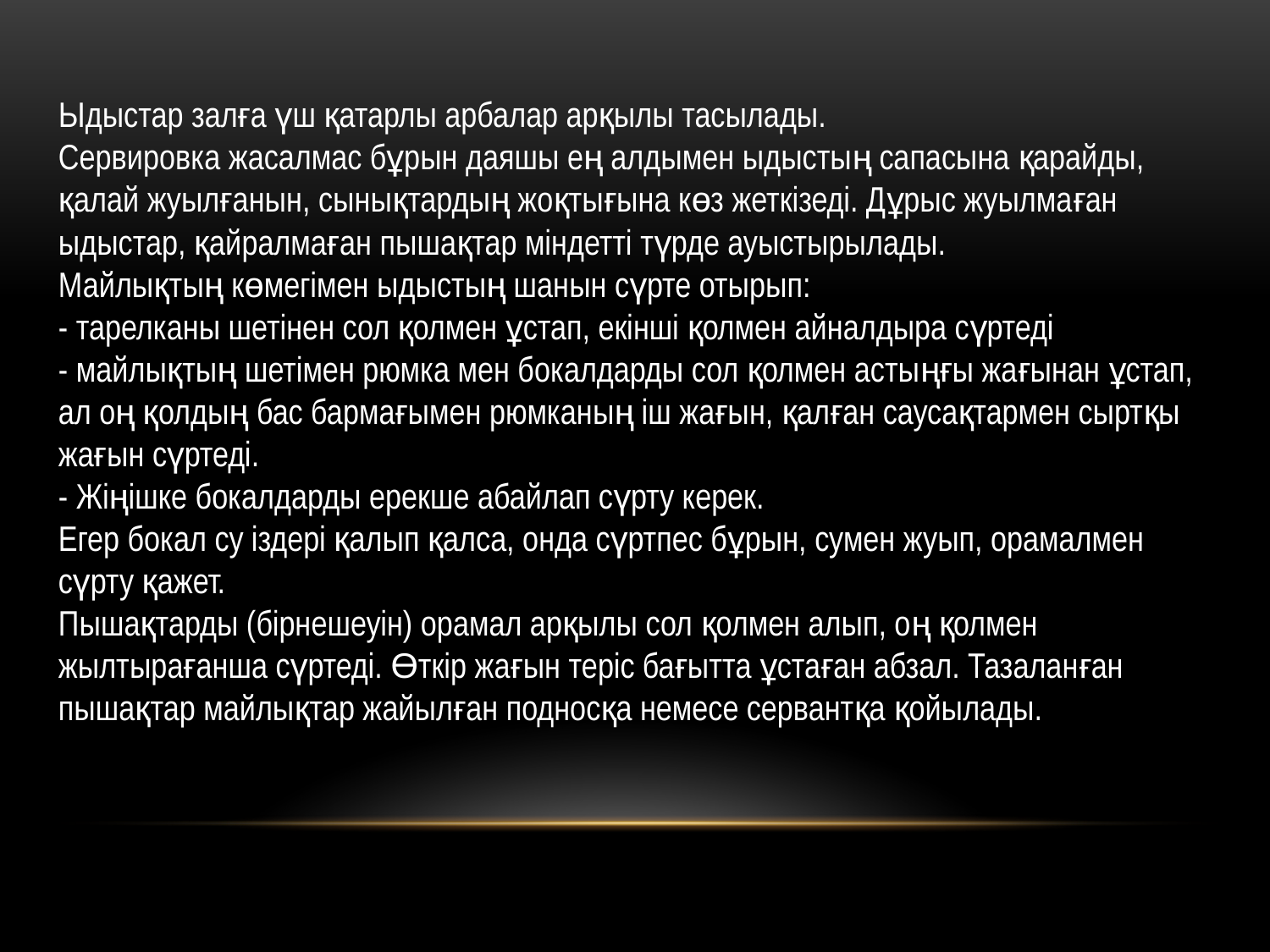

Ыдыстар залға үш қатарлы арбалар арқылы тасылады.
Сервировка жасалмас бұрын даяшы ең алдымен ыдыстың сапасына қарайды, қалай жуылғанын, сынықтардың жоқтығына көз жеткізеді. Дұрыс жуылмаған ыдыстар, қайралмаған пышақтар міндетті түрде ауыстырылады.
Майлықтың көмегімен ыдыстың шанын сүрте отырып:
- тарелканы шетінен сол қолмен ұстап, екінші қолмен айналдыра сүртеді
- майлықтың шетімен рюмка мен бокалдарды сол қолмен астыңғы жағынан ұстап, ал оң қолдың бас бармағымен рюмканың іш жағын, қалған саусақтармен сыртқы жағын сүртеді.
- Жіңішке бокалдарды ерекше абайлап сүрту керек.
Егер бокал су іздері қалып қалса, онда сүртпес бұрын, сумен жуып, орамалмен сүрту қажет.
Пышақтарды (бірнешеуін) орамал арқылы сол қолмен алып, оң қолмен жылтырағанша сүртеді. Өткір жағын теріс бағытта ұстаған абзал. Тазаланған пышақтар майлықтар жайылған подносқа немесе сервантқа қойылады.